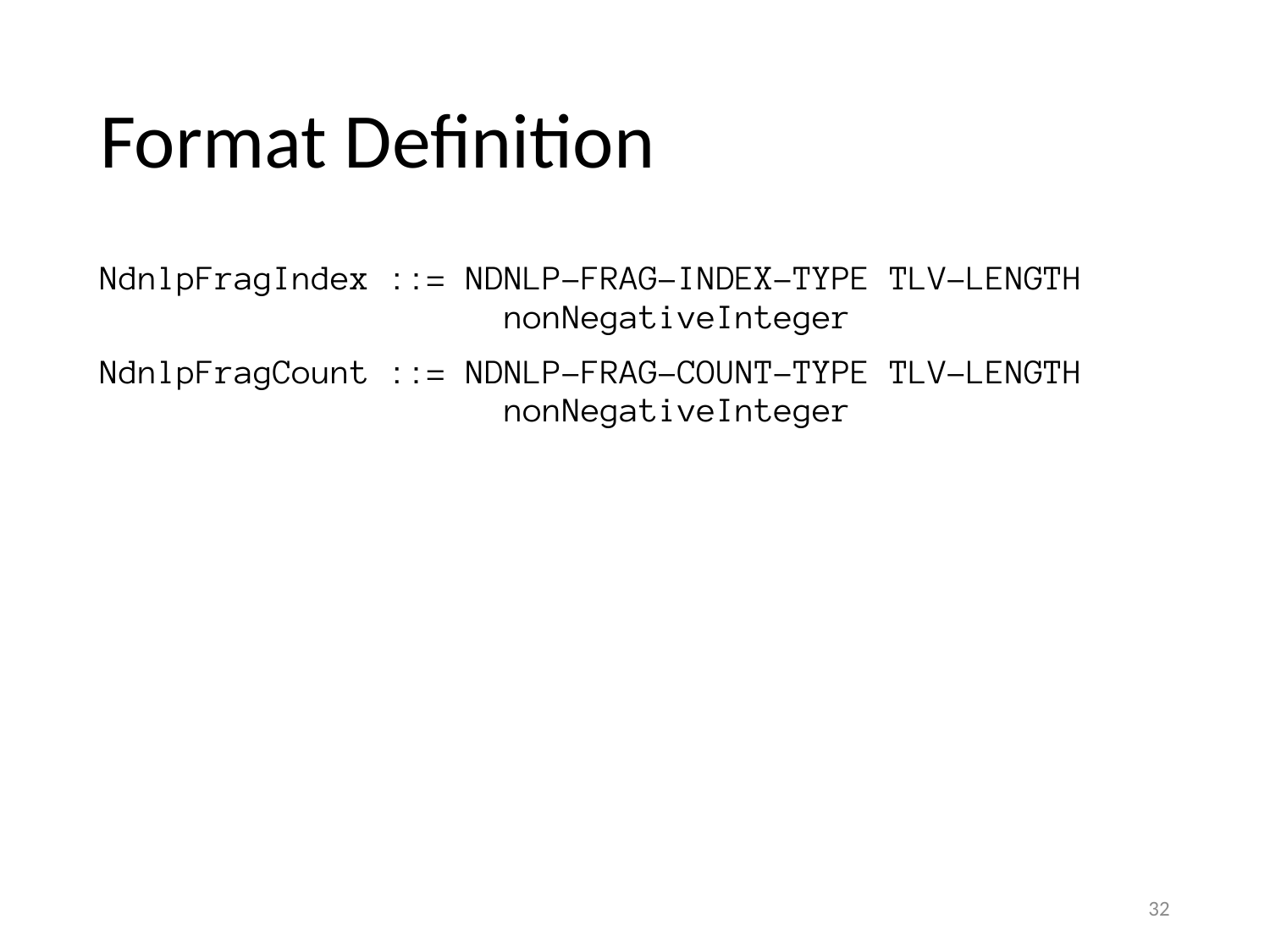

# Format Definition
NdnlpFragIndex ::= NDNLP-FRAG-INDEX-TYPE TLV-LENGTH
                     nonNegativeInteger
NdnlpFragCount ::= NDNLP-FRAG-COUNT-TYPE TLV-LENGTH
                     nonNegativeInteger
32